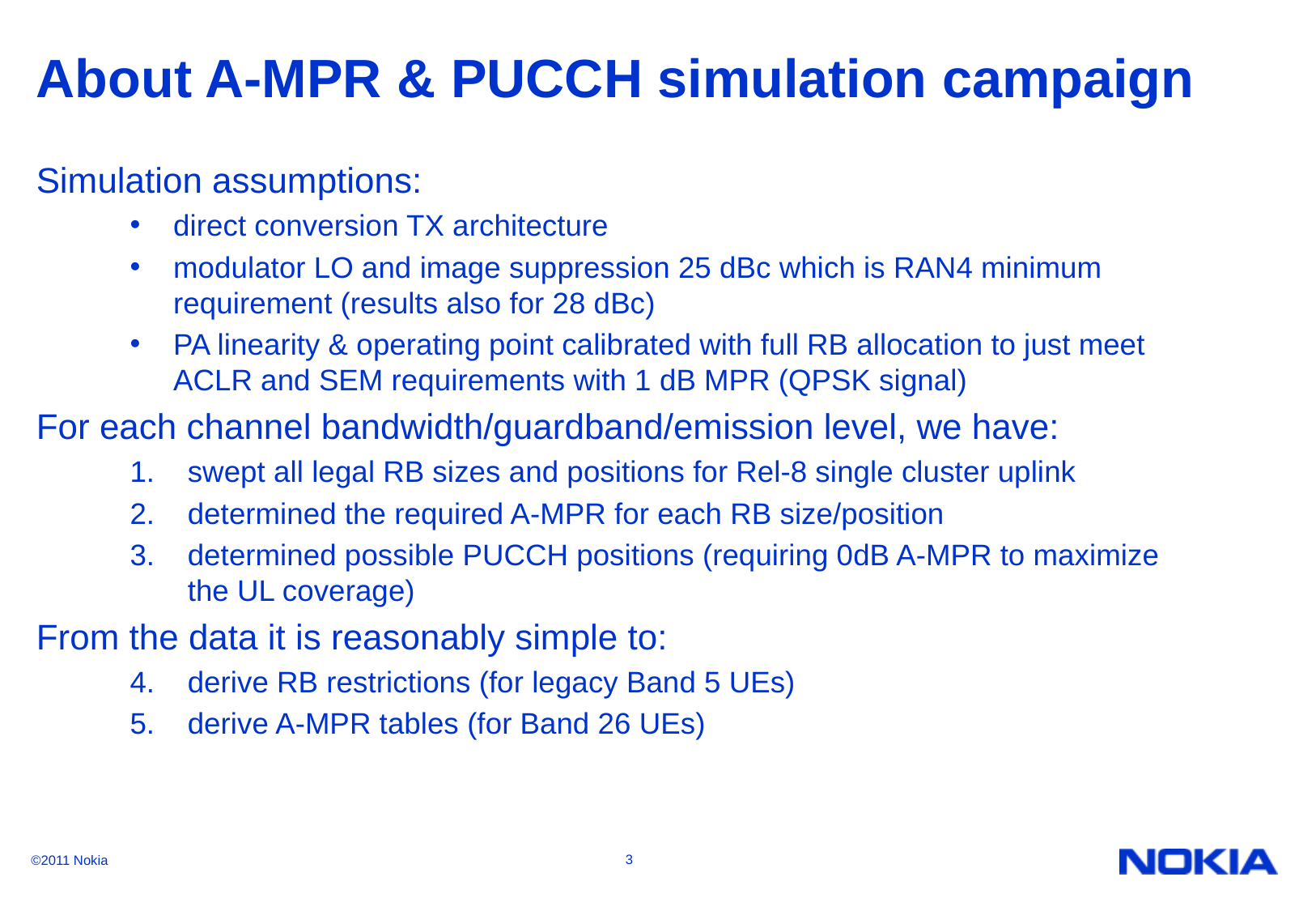

# About A-MPR & PUCCH simulation campaign
Simulation assumptions:
direct conversion TX architecture
modulator LO and image suppression 25 dBc which is RAN4 minimum requirement (results also for 28 dBc)
PA linearity & operating point calibrated with full RB allocation to just meet ACLR and SEM requirements with 1 dB MPR (QPSK signal)
For each channel bandwidth/guardband/emission level, we have:
swept all legal RB sizes and positions for Rel-8 single cluster uplink
determined the required A-MPR for each RB size/position
determined possible PUCCH positions (requiring 0dB A-MPR to maximize the UL coverage)
From the data it is reasonably simple to:
derive RB restrictions (for legacy Band 5 UEs)
derive A-MPR tables (for Band 26 UEs)